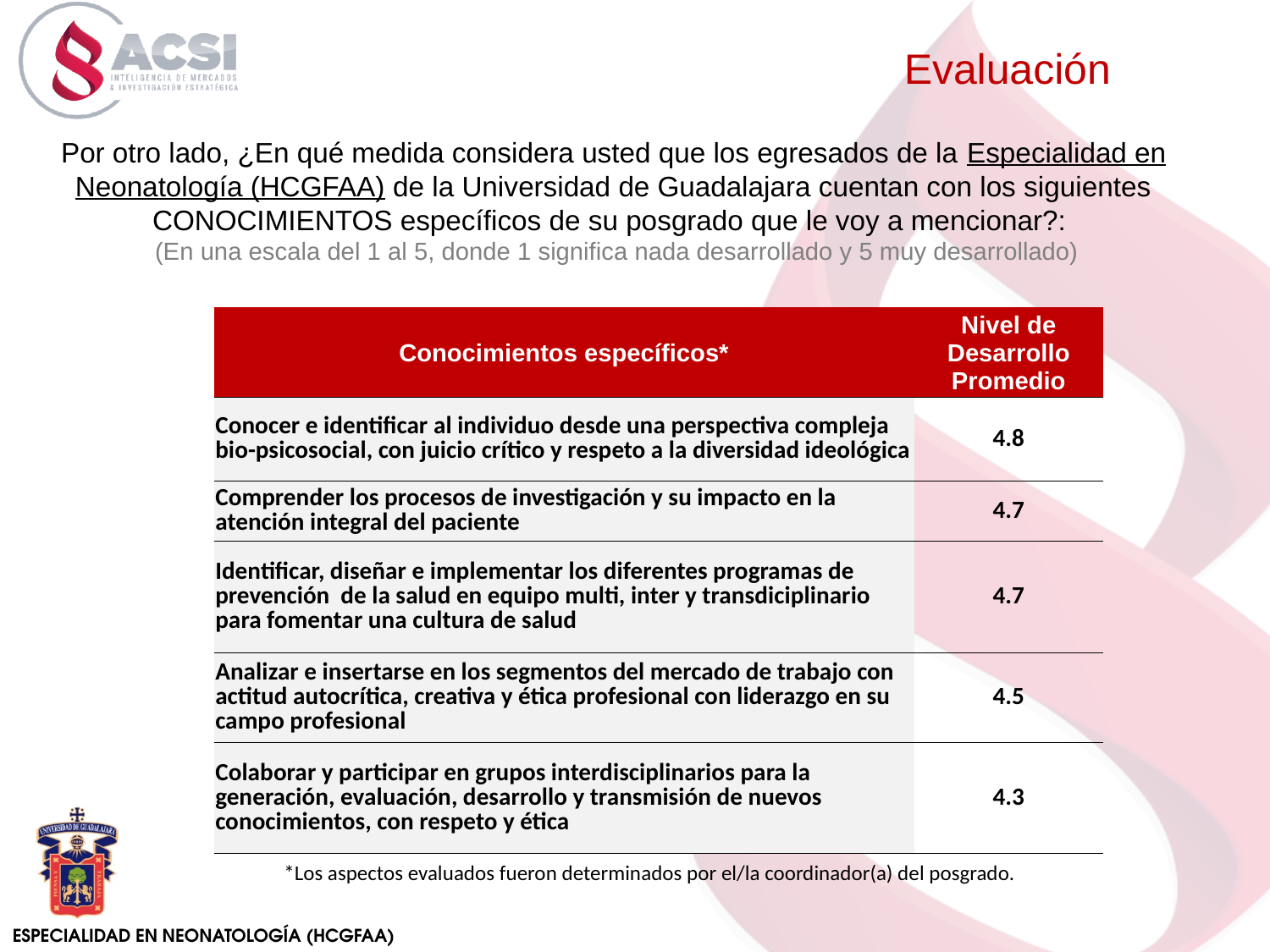

Evaluación
Por otro lado, ¿En qué medida considera usted que los egresados de la Especialidad en Neonatología (HCGFAA) de la Universidad de Guadalajara cuentan con los siguientes CONOCIMIENTOS específicos de su posgrado que le voy a mencionar?:
 (En una escala del 1 al 5, donde 1 significa nada desarrollado y 5 muy desarrollado)
| Conocimientos específicos\* | Nivel de Desarrollo Promedio |
| --- | --- |
| Conocer e identificar al individuo desde una perspectiva compleja bio-psicosocial, con juicio crítico y respeto a la diversidad ideológica | 4.8 |
| Comprender los procesos de investigación y su impacto en la atención integral del paciente | 4.7 |
| Identificar, diseñar e implementar los diferentes programas de prevención de la salud en equipo multi, inter y transdiciplinario para fomentar una cultura de salud | 4.7 |
| Analizar e insertarse en los segmentos del mercado de trabajo con actitud autocrítica, creativa y ética profesional con liderazgo en su campo profesional | 4.5 |
| Colaborar y participar en grupos interdisciplinarios para la generación, evaluación, desarrollo y transmisión de nuevos conocimientos, con respeto y ética | 4.3 |
*Los aspectos evaluados fueron determinados por el/la coordinador(a) del posgrado.